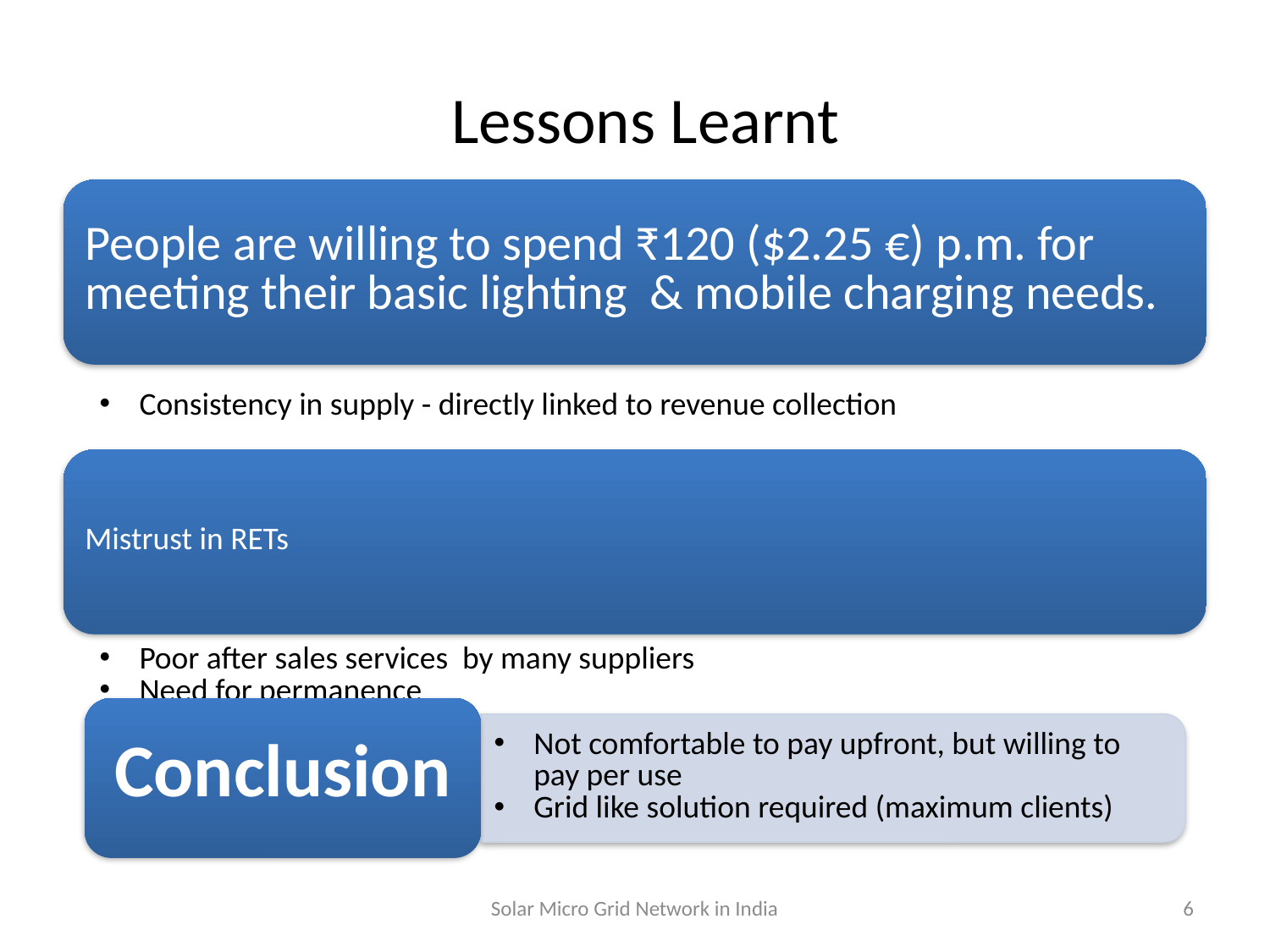

# Lessons Learnt
People are willing to spend ₹120 ($2.25 €) p.m. for meeting their basic lighting  & mobile charging needs.
Mistrust in RETs
Consistency in supply - directly linked to revenue collection
Poor after sales services  by many suppliers
Need for permanence
Conclusion
Not comfortable to pay upfront, but willing to pay per use
Grid like solution required (maximum clients)
Solar Micro Grid Network in India
6